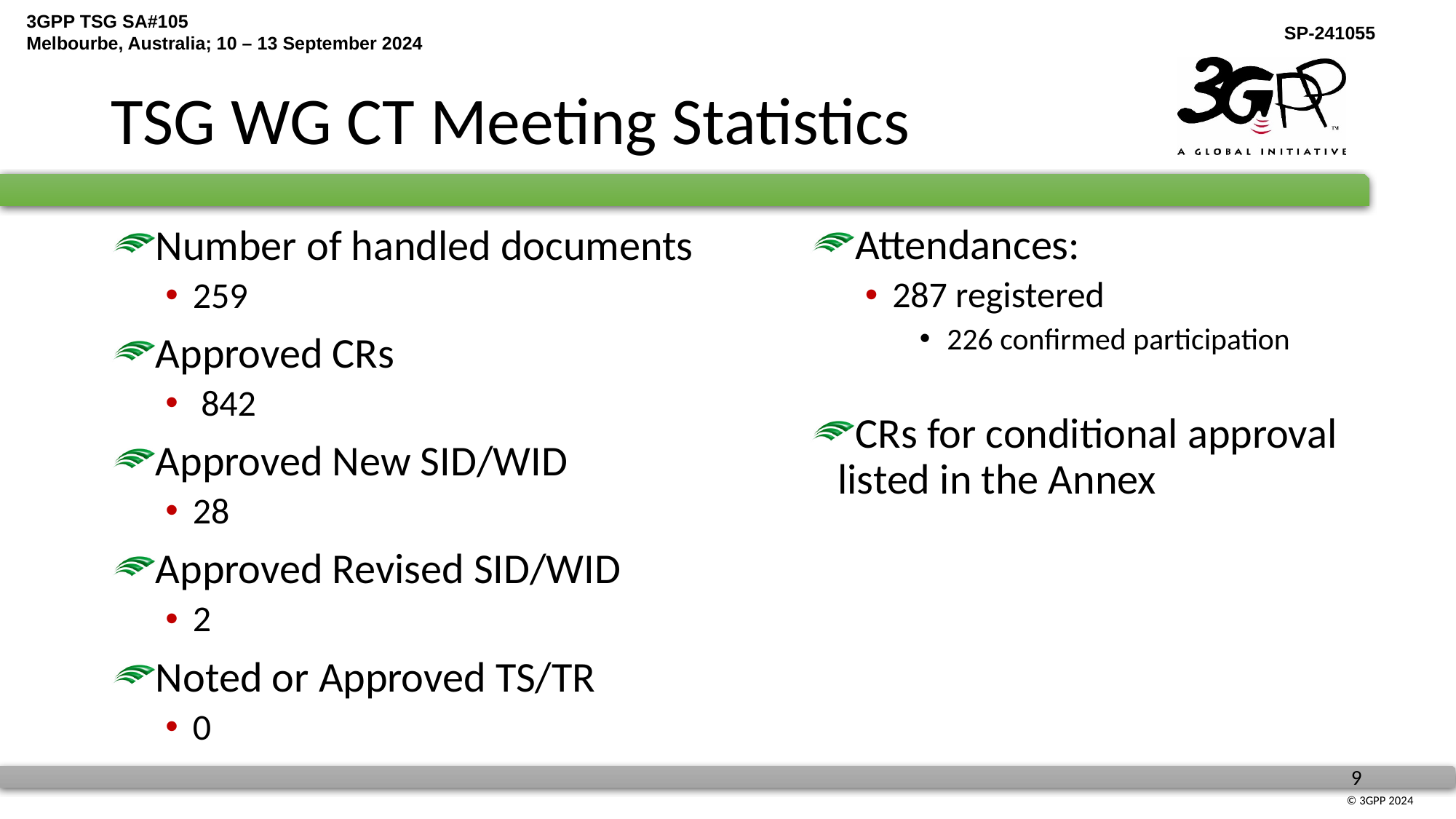

# TSG WG CT Meeting Statistics
Attendances:
287 registered
226 confirmed participation

CRs for conditional approval listed in the Annex
Number of handled documents
259
Approved CRs
 842
Approved New SID/WID
28
Approved Revised SID/WID
2
Noted or Approved TS/TR
0